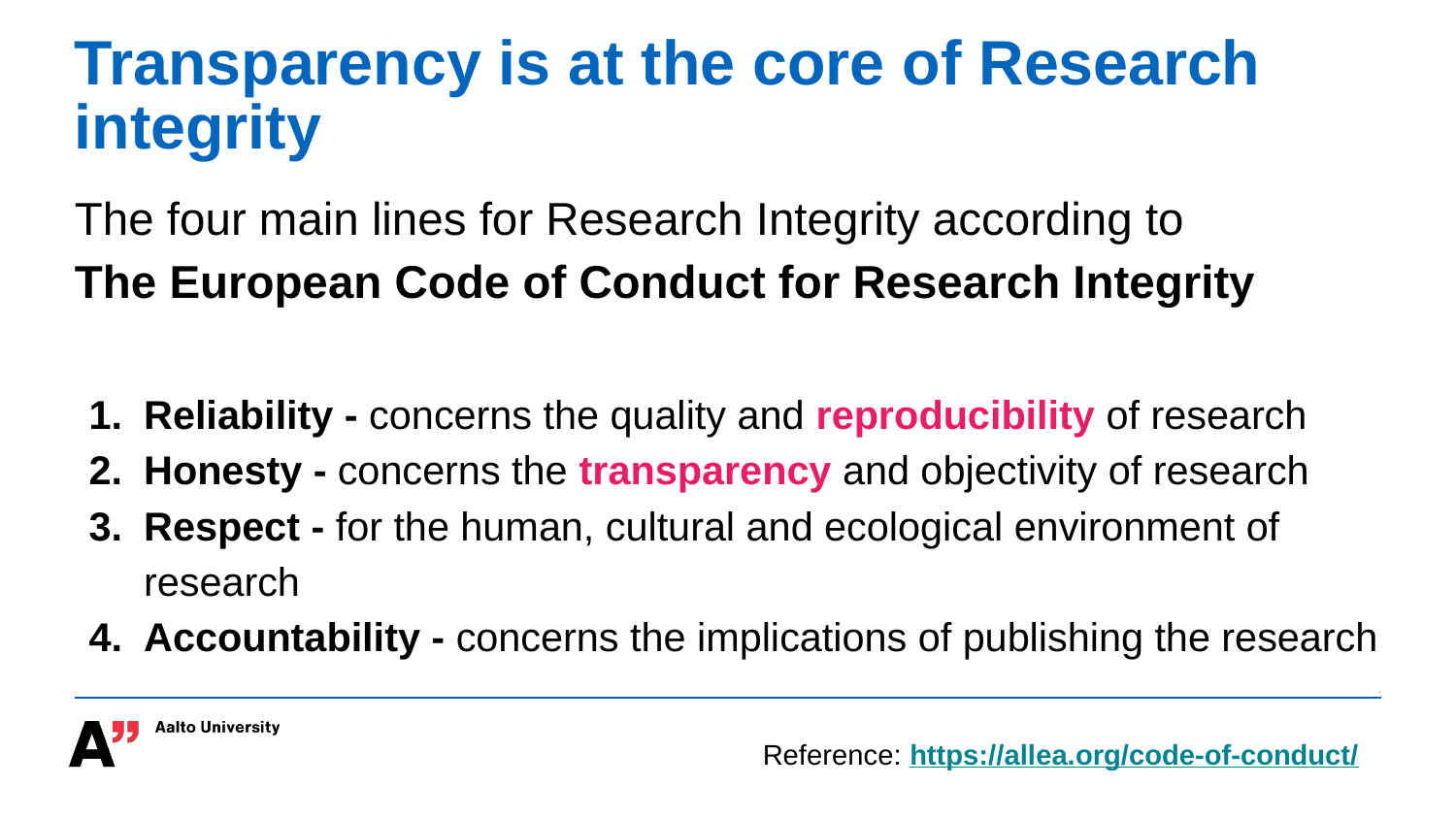

# Transparency is at the core of Research integrity
The four main lines for Research Integrity according to
The European Code of Conduct for Research Integrity

Reliability - concerns the quality and reproducibility of research
Honesty - concerns the transparency and objectivity of research
Respect - for the human, cultural and ecological environment of research
Accountability - concerns the implications of publishing the research
25
Reference: https://allea.org/code-of-conduct/